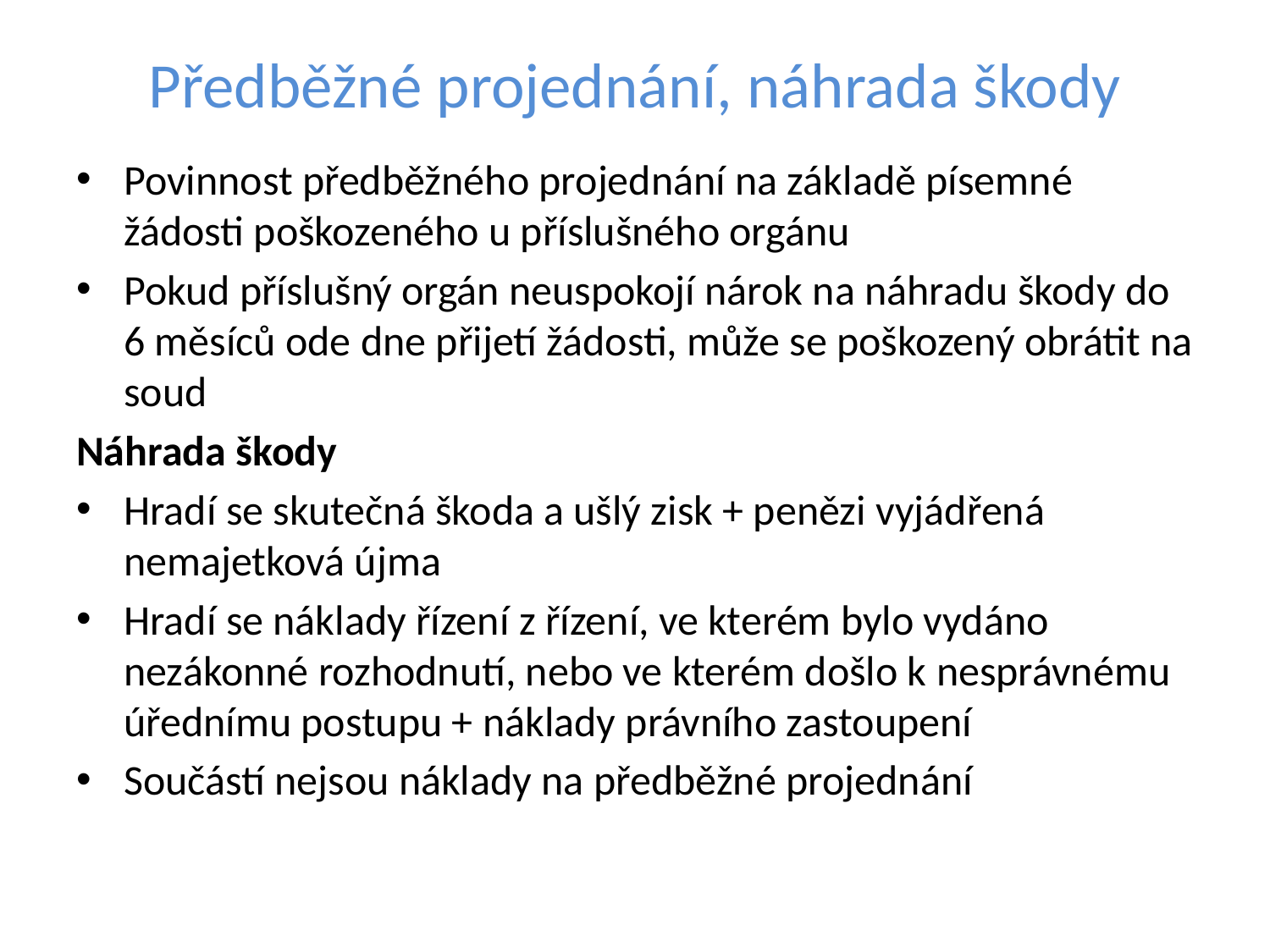

# Předběžné projednání, náhrada škody
Povinnost předběžného projednání na základě písemné žádosti poškozeného u příslušného orgánu
Pokud příslušný orgán neuspokojí nárok na náhradu škody do 6 měsíců ode dne přijetí žádosti, může se poškozený obrátit na soud
Náhrada škody
Hradí se skutečná škoda a ušlý zisk + penězi vyjádřená nemajetková újma
Hradí se náklady řízení z řízení, ve kterém bylo vydáno nezákonné rozhodnutí, nebo ve kterém došlo k nesprávnému úřednímu postupu + náklady právního zastoupení
Součástí nejsou náklady na předběžné projednání